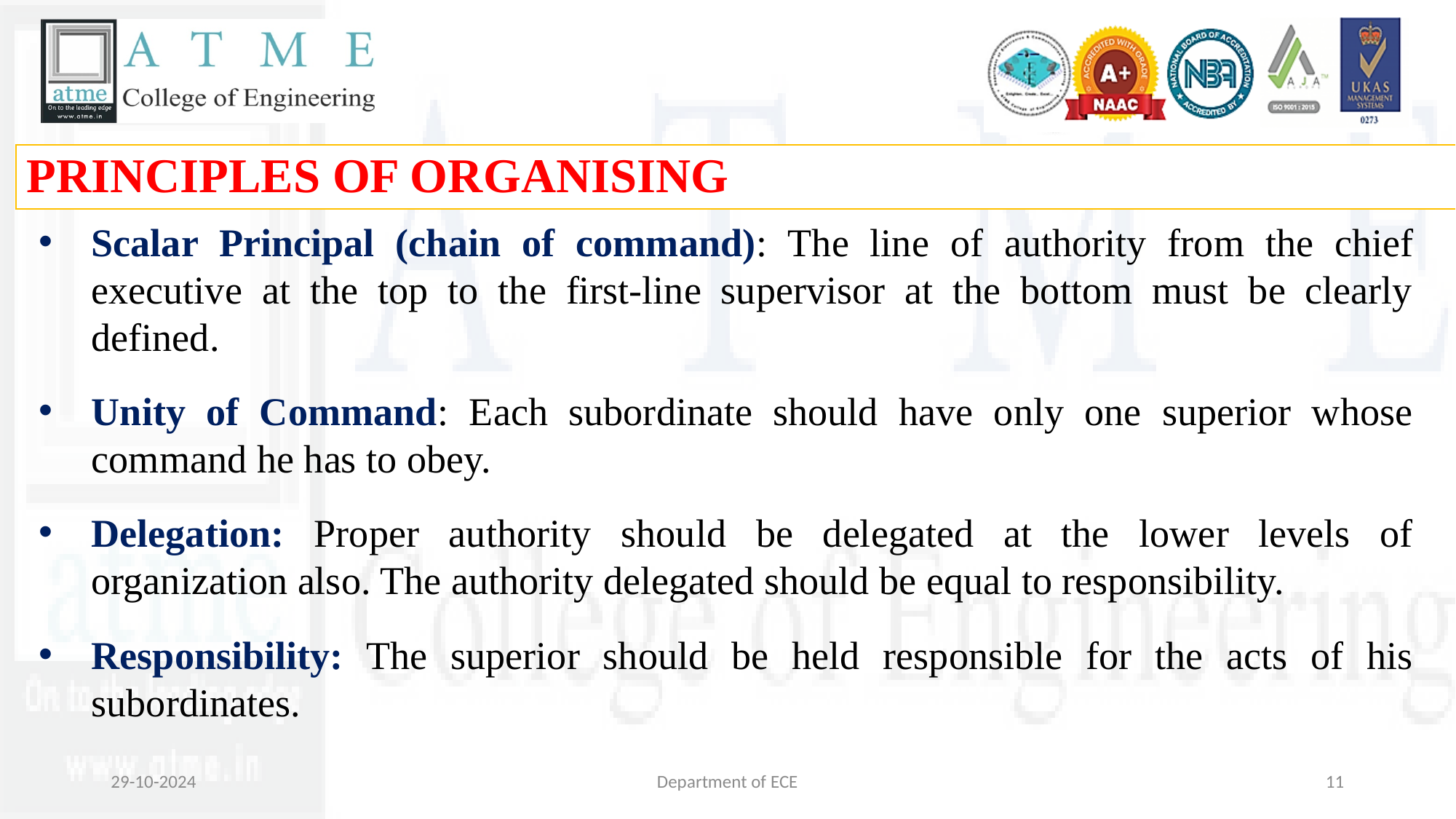

PRINCIPLES OF ORGANISING
Scalar Principal (chain of command): The line of authority from the chief executive at the top to the first-line supervisor at the bottom must be clearly defined.
Unity of Command: Each subordinate should have only one superior whose command he has to obey.
Delegation: Proper authority should be delegated at the lower levels of organization also. The authority delegated should be equal to responsibility.
Responsibility: The superior should be held responsible for the acts of his subordinates.
29-10-2024
Department of ECE
11